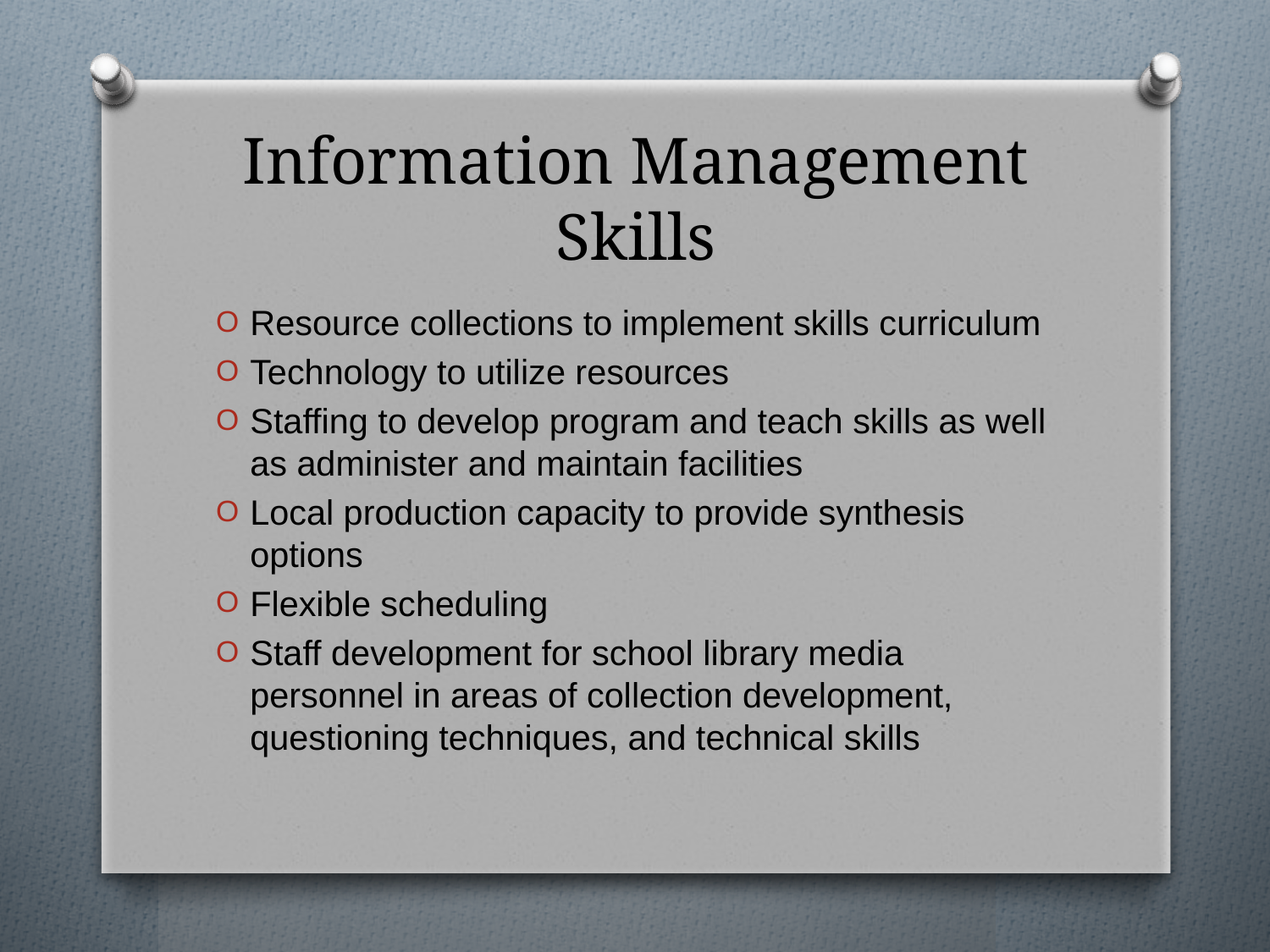

# Information Management Skills
Resource collections to implement skills curriculum
Technology to utilize resources
Staffing to develop program and teach skills as well as administer and maintain facilities
Local production capacity to provide synthesis options
Flexible scheduling
Staff development for school library media personnel in areas of collection development, questioning techniques, and technical skills